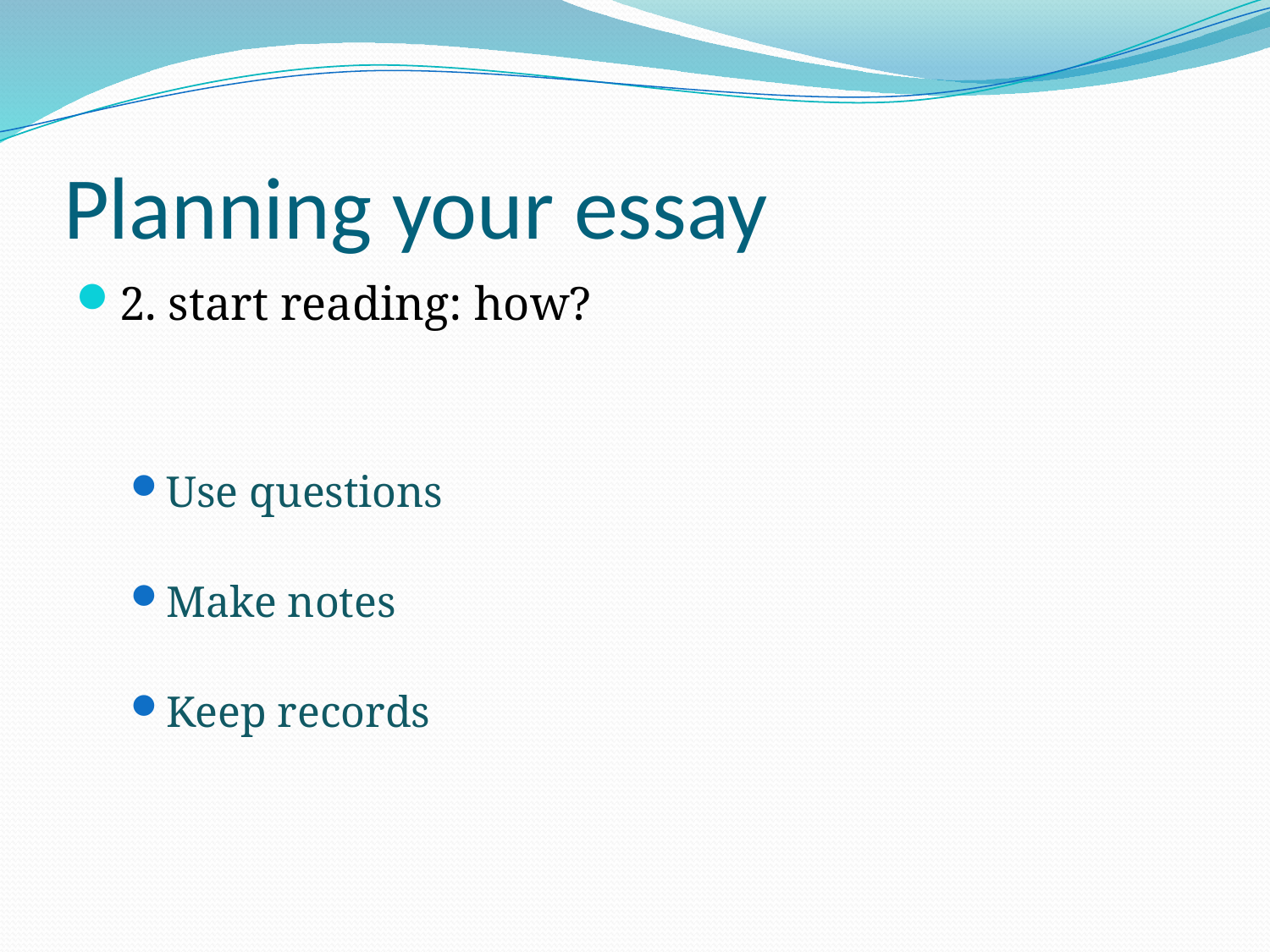

# Planning your essay
2. start reading: how?

Use questions
Make notes
Keep records